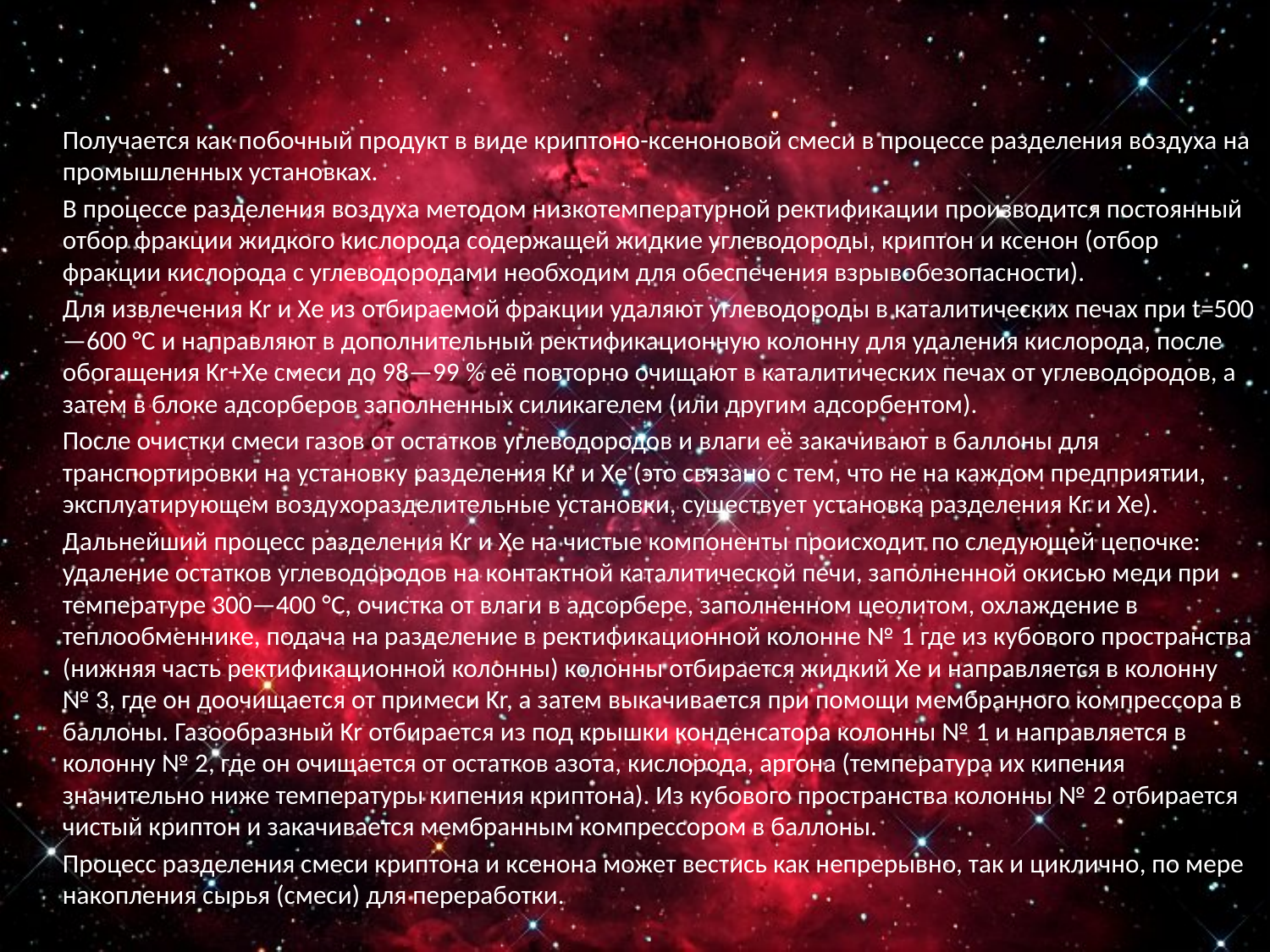

Получается как побочный продукт в виде криптоно-ксеноновой смеси в процессе разделения воздуха на промышленных установках.
В процессе разделения воздуха методом низкотемпературной ректификации производится постоянный отбор фракции жидкого кислорода содержащей жидкие углеводороды, криптон и ксенон (отбор фракции кислорода с углеводородами необходим для обеспечения взрывобезопасности).
Для извлечения Kr и Xe из отбираемой фракции удаляют углеводороды в каталитических печах при t=500—600 °C и направляют в дополнительный ректификационную колонну для удаления кислорода, после обогащения Kr+Xe смеси до 98—99 % её повторно очищают в каталитических печах от углеводородов, а затем в блоке адсорберов заполненных силикагелем (или другим адсорбентом).
После очистки смеси газов от остатков углеводородов и влаги её закачивают в баллоны для транспортировки на установку разделения Kr и Xe (это связано с тем, что не на каждом предприятии, эксплуатирующем воздухоразделительные установки, существует установка разделения Kr и Xe).
Дальнейший процесс разделения Kr и Xe на чистые компоненты происходит по следующей цепочке: удаление остатков углеводородов на контактной каталитической печи, заполненной окисью меди при температуре 300—400 °C, очистка от влаги в адсорбере, заполненном цеолитом, охлаждение в теплообменнике, подача на разделение в ректификационной колонне № 1 где из кубового пространства (нижняя часть ректификационной колонны) колонны отбирается жидкий Xe и направляется в колонну № 3, где он доочищается от примеси Kr, а затем выкачивается при помощи мембранного компрессора в баллоны. Газообразный Kr отбирается из под крышки конденсатора колонны № 1 и направляется в колонну № 2, где он очищается от остатков азота, кислорода, аргона (температура их кипения значительно ниже температуры кипения криптона). Из кубового пространства колонны № 2 отбирается чистый криптон и закачивается мембранным компрессором в баллоны.
Процесс разделения смеси криптона и ксенона может вестись как непрерывно, так и циклично, по мере накопления сырья (смеси) для переработки.
Получается как побочный продукт в виде криптоно-ксеноновой смеси в процессе разделения воздуха на промышленных установках.
В процессе разделения воздуха методом низкотемпературной ректификации производится постоянный отбор фракции жидкого кислорода содержащей жидкие углеводороды, криптон и ксенон (отбор фракции кислорода с углеводородами необходим для обеспечения взрывобезопасности).
Для извлечения Kr и Xe из отбираемой фракции удаляют углеводороды в каталитических печах при t=500—600 °C и направляют в дополнительный ректификационную колонну для удаления кислорода, после обогащения Kr+Xe смеси до 98—99 % её повторно очищают в каталитических печах от углеводородов, а затем в блоке адсорберов заполненных силикагелем (или другим адсорбентом).
После очистки смеси газов от остатков углеводородов и влаги её закачивают в баллоны для транспортировки на установку разделения Kr и Xe (это связано с тем, что не на каждом предприятии, эксплуатирующем воздухоразделительные установки, существует установка разделения Kr и Xe).
Дальнейший процесс разделения Kr и Xe на чистые компоненты происходит по следующей цепочке: удаление остатков углеводородов на контактной каталитической печи, заполненной окисью меди при температуре 300—400 °C, очистка от влаги в адсорбере, заполненном цеолитом, охлаждение в теплообменнике, подача на разделение в ректификационной колонне № 1 где из кубового пространства (нижняя часть ректификационной колонны) колонны отбирается жидкий Xe и направляется в колонну № 3, где он доочищается от примеси Kr, а затем выкачивается при помощи мембранного компрессора в баллоны. Газообразный Kr отбирается из под крышки конденсатора колонны № 1 и направляется в колонну № 2, где он очищается от остатков азота, кислорода, аргона (температура их кипения значительно ниже температуры кипения криптона). Из кубового пространства колонны № 2 отбирается чистый криптон и закачивается мембранным компрессором в баллоны.
Процесс разделения смеси криптона и ксенона может вестись как непрерывно, так и циклично, по мере накопления сырья (смеси) для переработки.
#